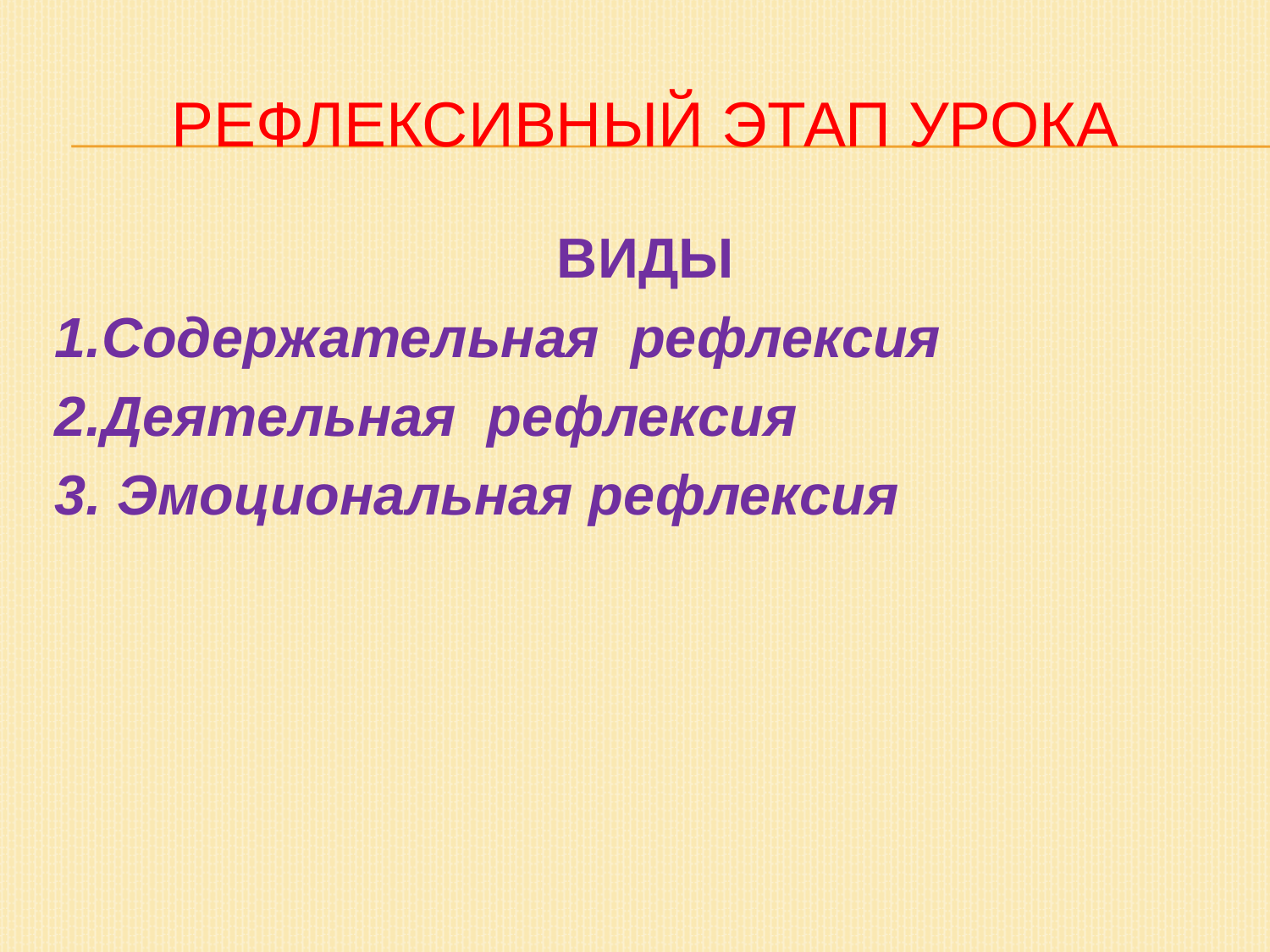

# РЕФЛЕКСИВНЫЙ ЭТАП УРОКА
ВИДЫ
1.Содержательная  рефлексия
2.Деятельная  рефлексия
3. Эмоциональная рефлексия